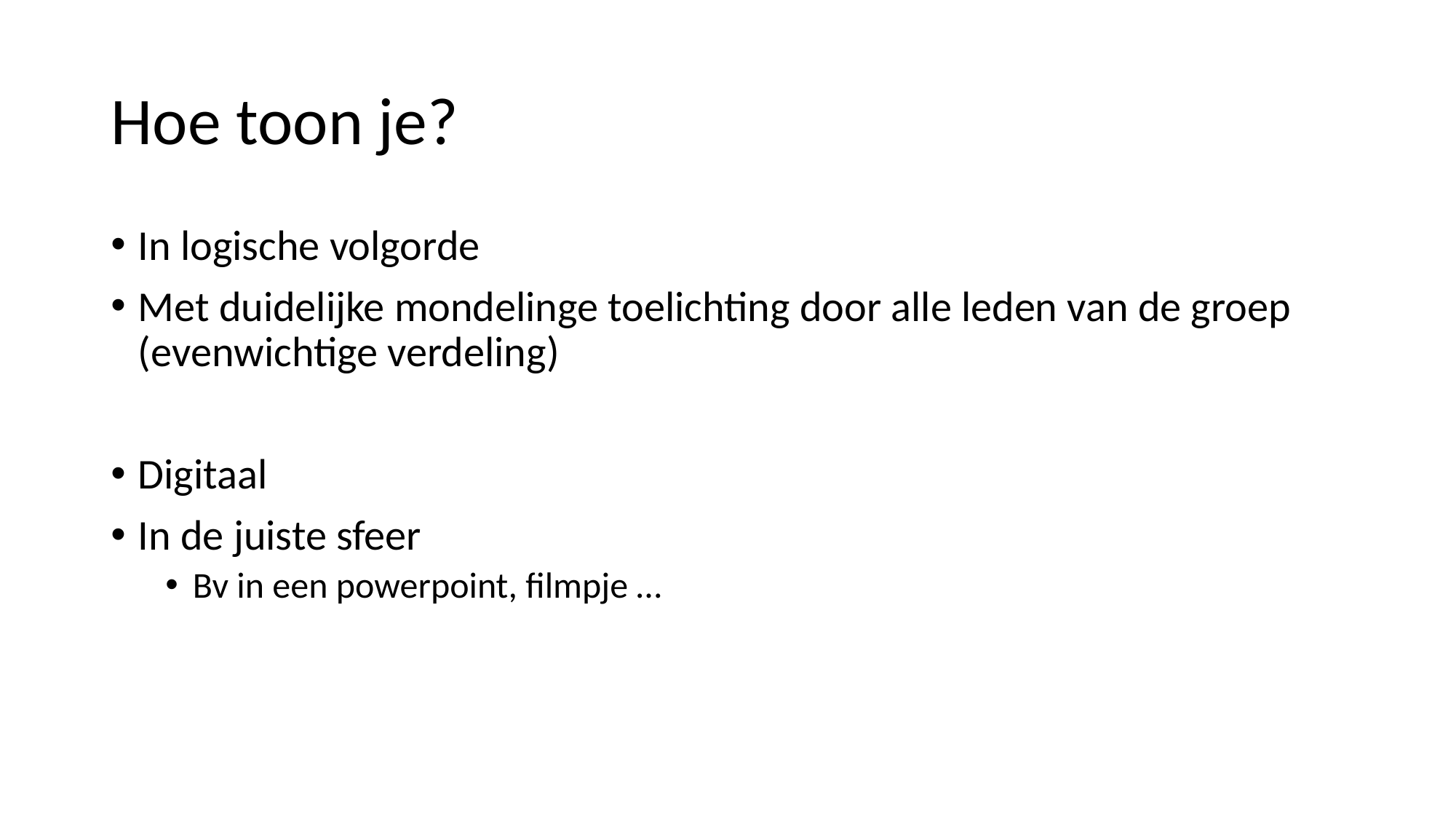

# Hoe toon je?
In logische volgorde
Met duidelijke mondelinge toelichting door alle leden van de groep (evenwichtige verdeling)

Digitaal
In de juiste sfeer
Bv in een powerpoint, filmpje …